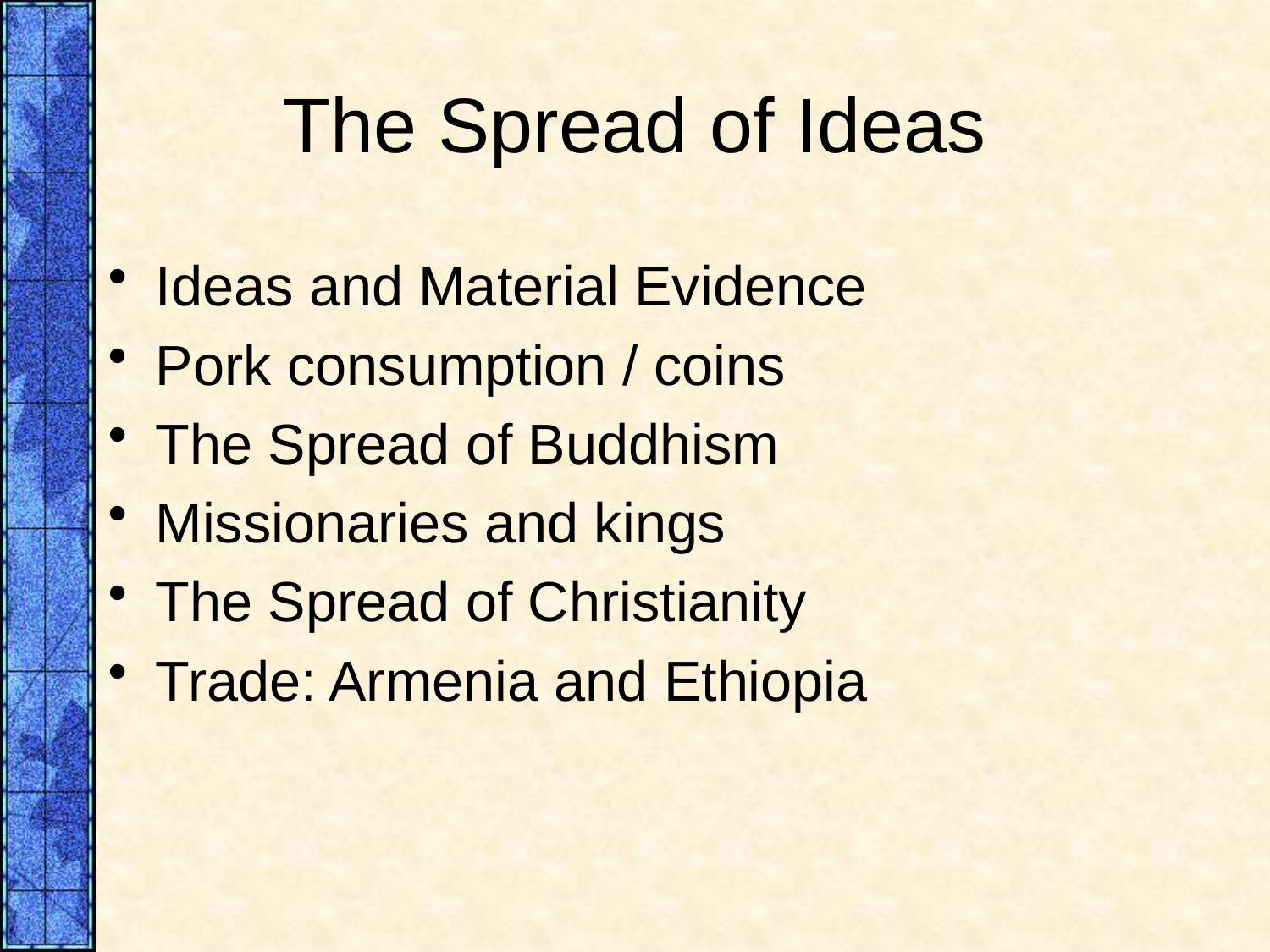

# The Spread of Ideas
Ideas and Material Evidence
Pork consumption / coins
The Spread of Buddhism
Missionaries and kings
The Spread of Christianity
Trade: Armenia and Ethiopia